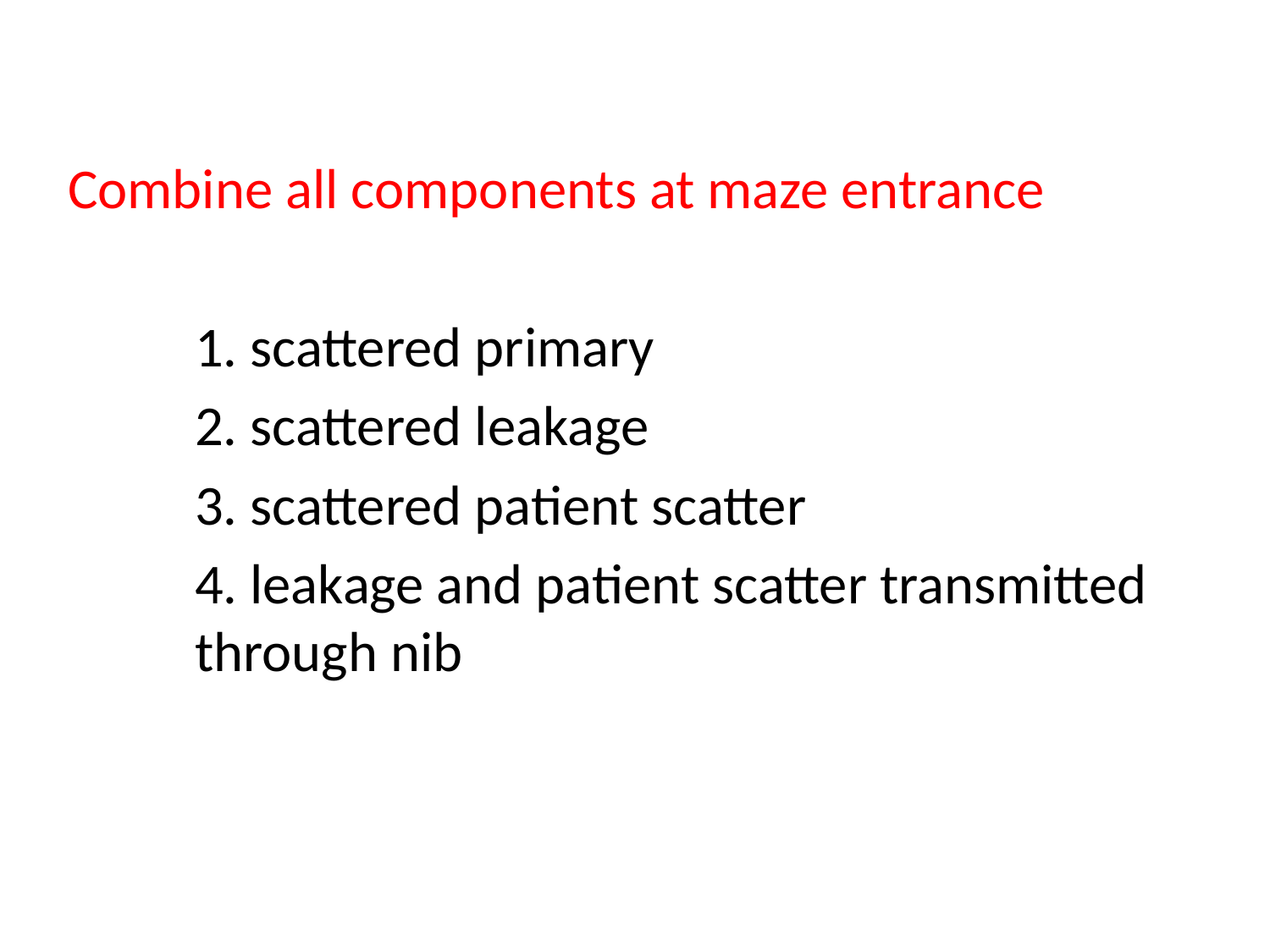

Combine all components at maze entrance

	1. scattered primary
	2. scattered leakage
	3. scattered patient scatter
	4. leakage and patient scatter transmitted 	through nib